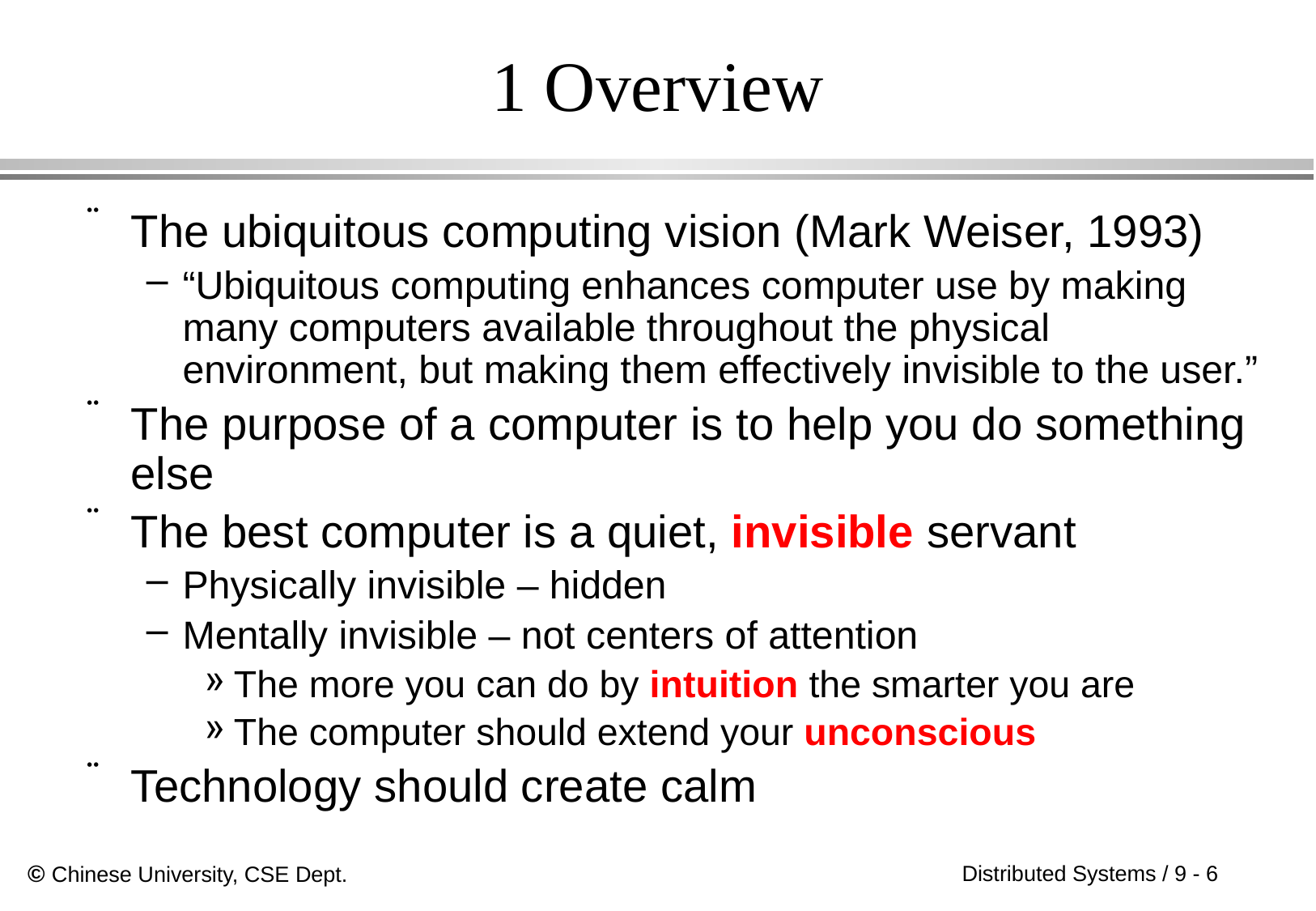

# 1 Overview
The ubiquitous computing vision (Mark Weiser, 1993)
“Ubiquitous computing enhances computer use by making many computers available throughout the physical environment, but making them effectively invisible to the user.”
The purpose of a computer is to help you do something else
The best computer is a quiet, invisible servant
Physically invisible – hidden
Mentally invisible – not centers of attention
The more you can do by intuition the smarter you are
The computer should extend your unconscious
Technology should create calm